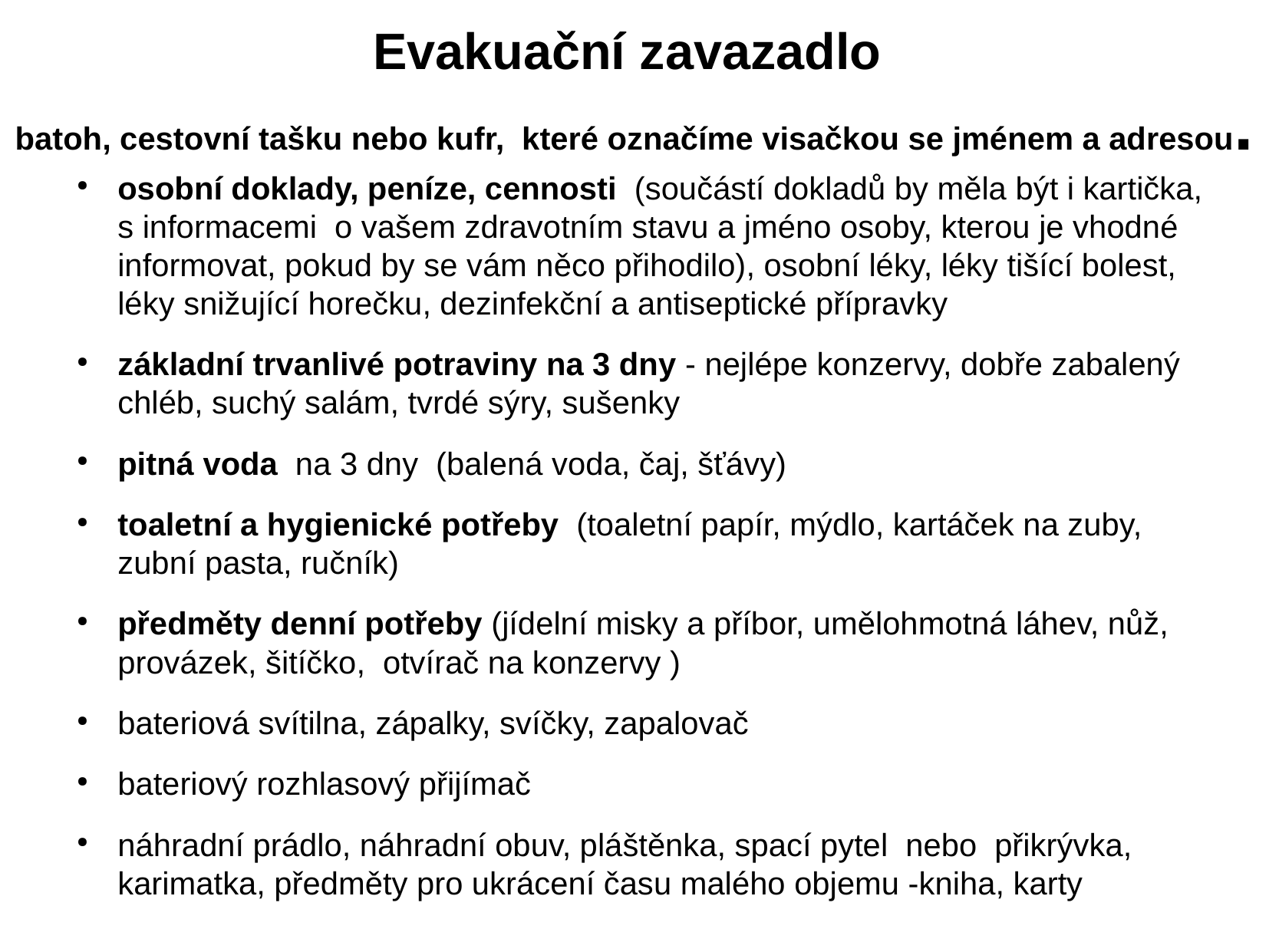

# Evakuační zavazadlo batoh, cestovní tašku nebo kufr,  které označíme visačkou se jménem a adresou.
osobní doklady, peníze, cennosti  (součástí dokladů by měla být i kartička, s informacemi  o vašem zdravotním stavu a jméno osoby, kterou je vhodné informovat, pokud by se vám něco přihodilo), osobní léky, léky tišící bolest, léky snižující horečku, dezinfekční a antiseptické přípravky
základní trvanlivé potraviny na 3 dny - nejlépe konzervy, dobře zabalený chléb, suchý salám, tvrdé sýry, sušenky
pitná voda  na 3 dny  (balená voda, čaj, šťávy)
toaletní a hygienické potřeby  (toaletní papír, mýdlo, kartáček na zuby, zubní pasta, ručník)
předměty denní potřeby (jídelní misky a příbor, umělohmotná láhev, nůž, provázek, šitíčko,  otvírač na konzervy )
bateriová svítilna, zápalky, svíčky, zapalovač
bateriový rozhlasový přijímač
náhradní prádlo, náhradní obuv, pláštěnka, spací pytel  nebo  přikrývka, karimatka, předměty pro ukrácení času malého objemu -kniha, karty